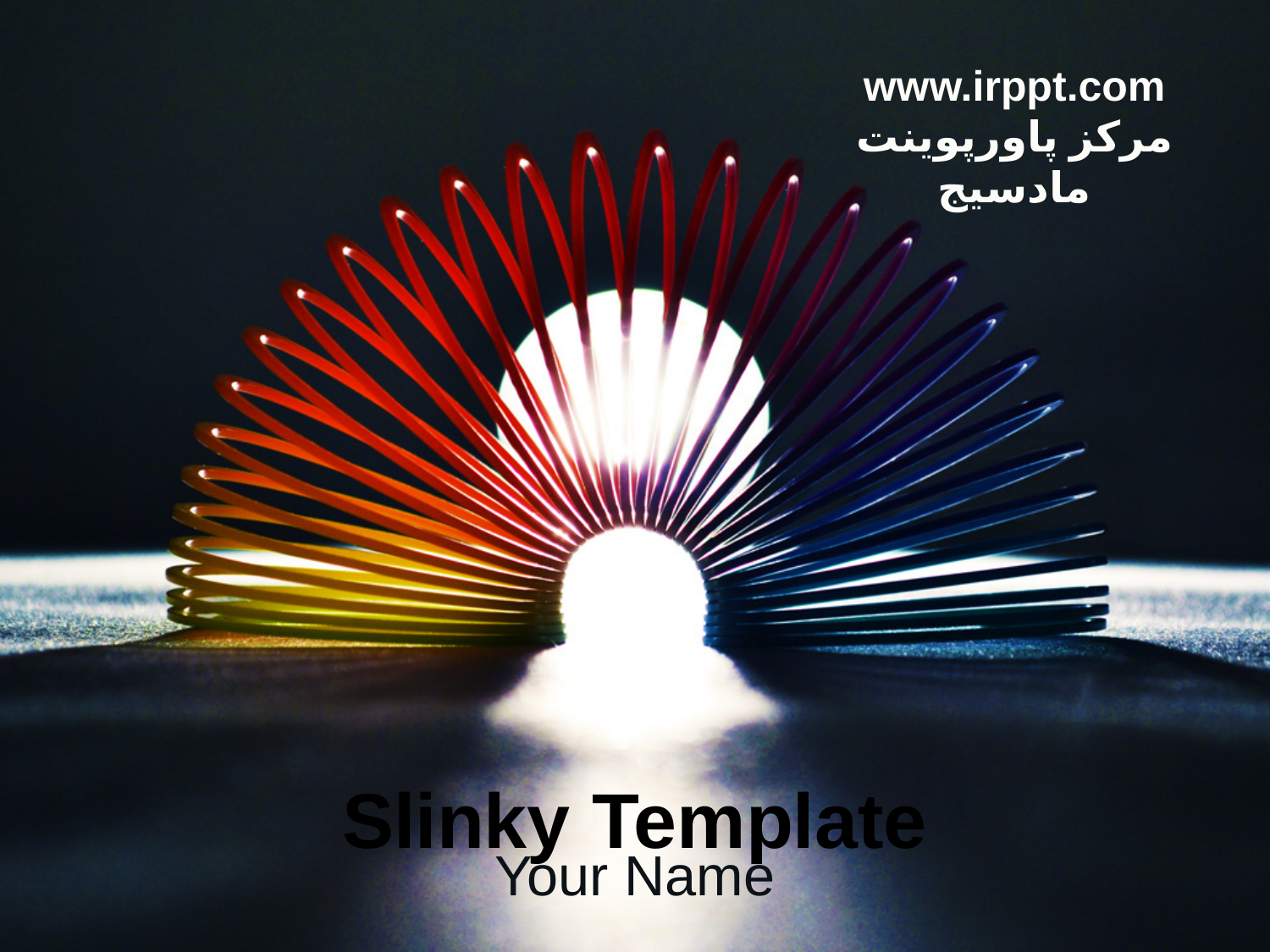

www.irppt.com
مرکز پاورپوینت مادسیج

# Slinky Template
Your Name